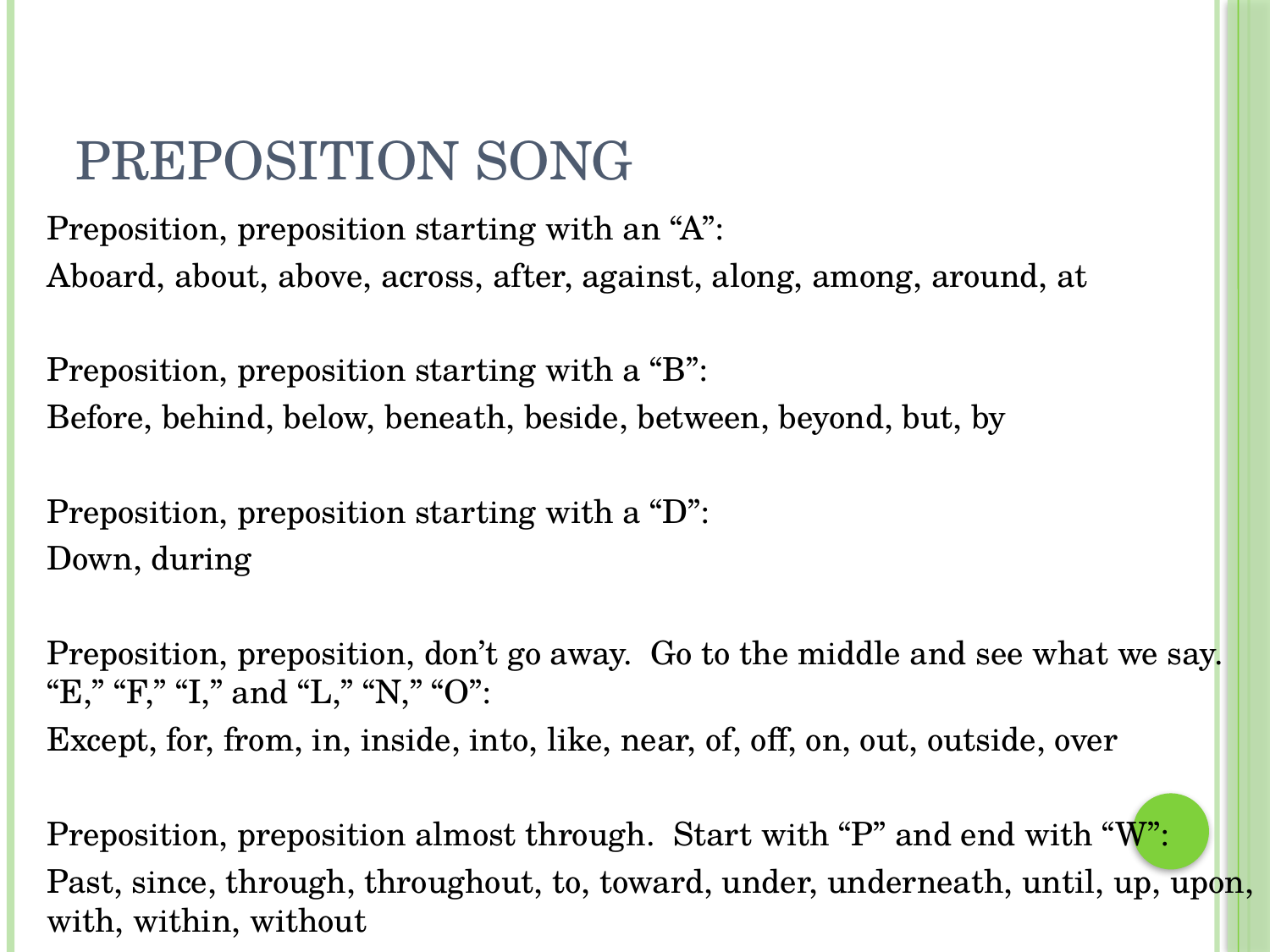

# Preposition Song
	Preposition, preposition starting with an “A”:
	Aboard, about, above, across, after, against, along, among, around, at

	Preposition, preposition starting with a “B”:
	Before, behind, below, beneath, beside, between, beyond, but, by

	Preposition, preposition starting with a “D”:
	Down, during

	Preposition, preposition, don’t go away.  Go to the middle and see what we say.  “E,” “F,” “I,” and “L,” “N,” “O”:
	Except, for, from, in, inside, into, like, near, of, off, on, out, outside, over

	Preposition, preposition almost through.  Start with “P” and end with “W”:
	Past, since, through, throughout, to, toward, under, underneath, until, up, upon, with, within, without